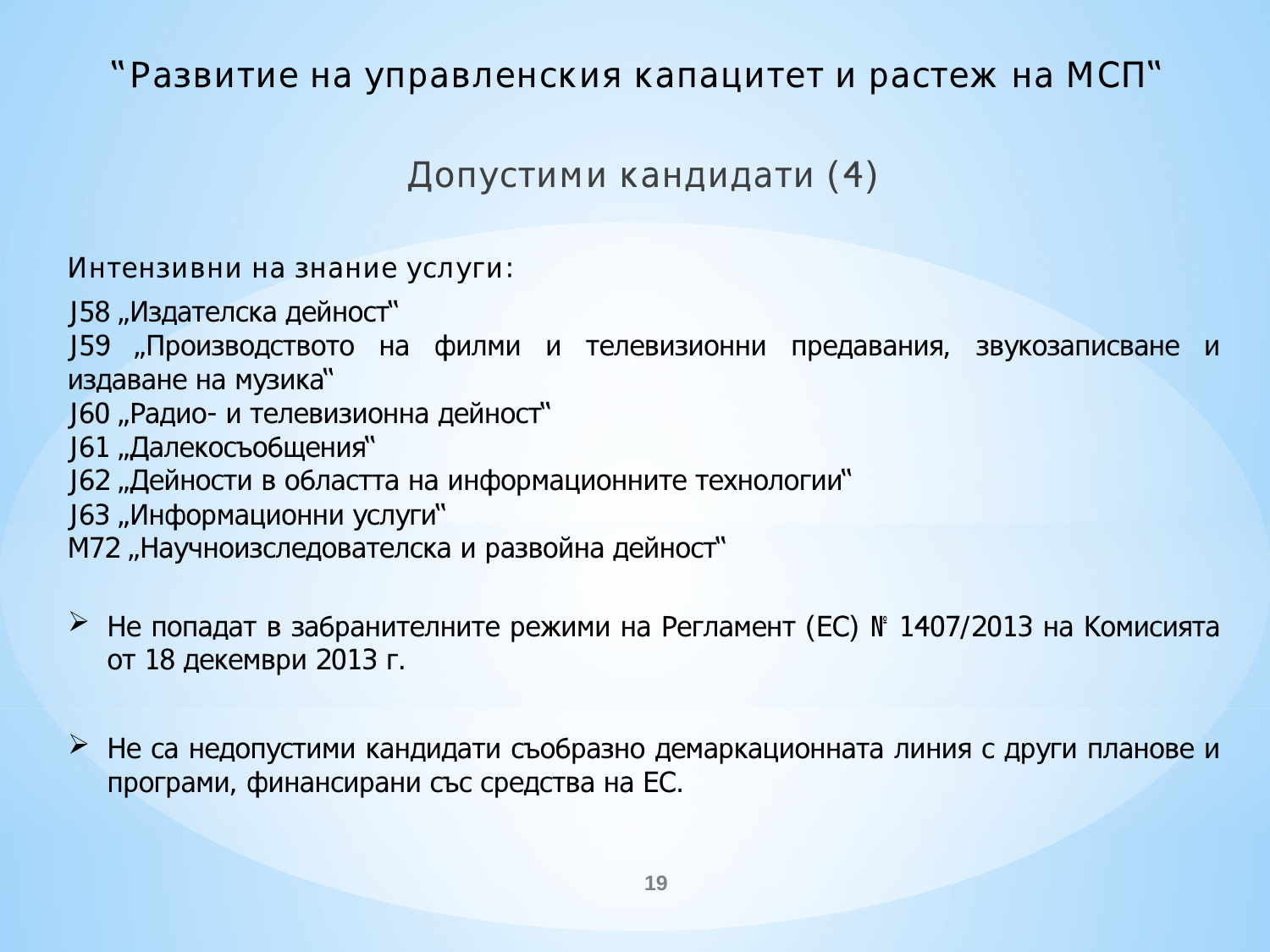

# “Развитие на управленския капацитет и растеж на МСП“

Допустими кандидати (4)

Интензивни на знание услуги:
J58 „Издателска дейност“
J59 „Производството на филми и телевизионни предавания, звукозаписване и издаване на музика“
J60 „Радио- и телевизионна дейност“
J61 „Далекосъобщения“
J62 „Дейности в областта на информационните технологии“
J63 „Информационни услуги“
М72 „Научноизследователска и развойна дейност“

Не попадат в забранителните режими на Регламент (ЕС) № 1407/2013 на Комисията от 18 декември 2013 г.

Не са недопустими кандидати съобразно демаркационната линия с други планове и програми, финансирани със средства на ЕС.

19